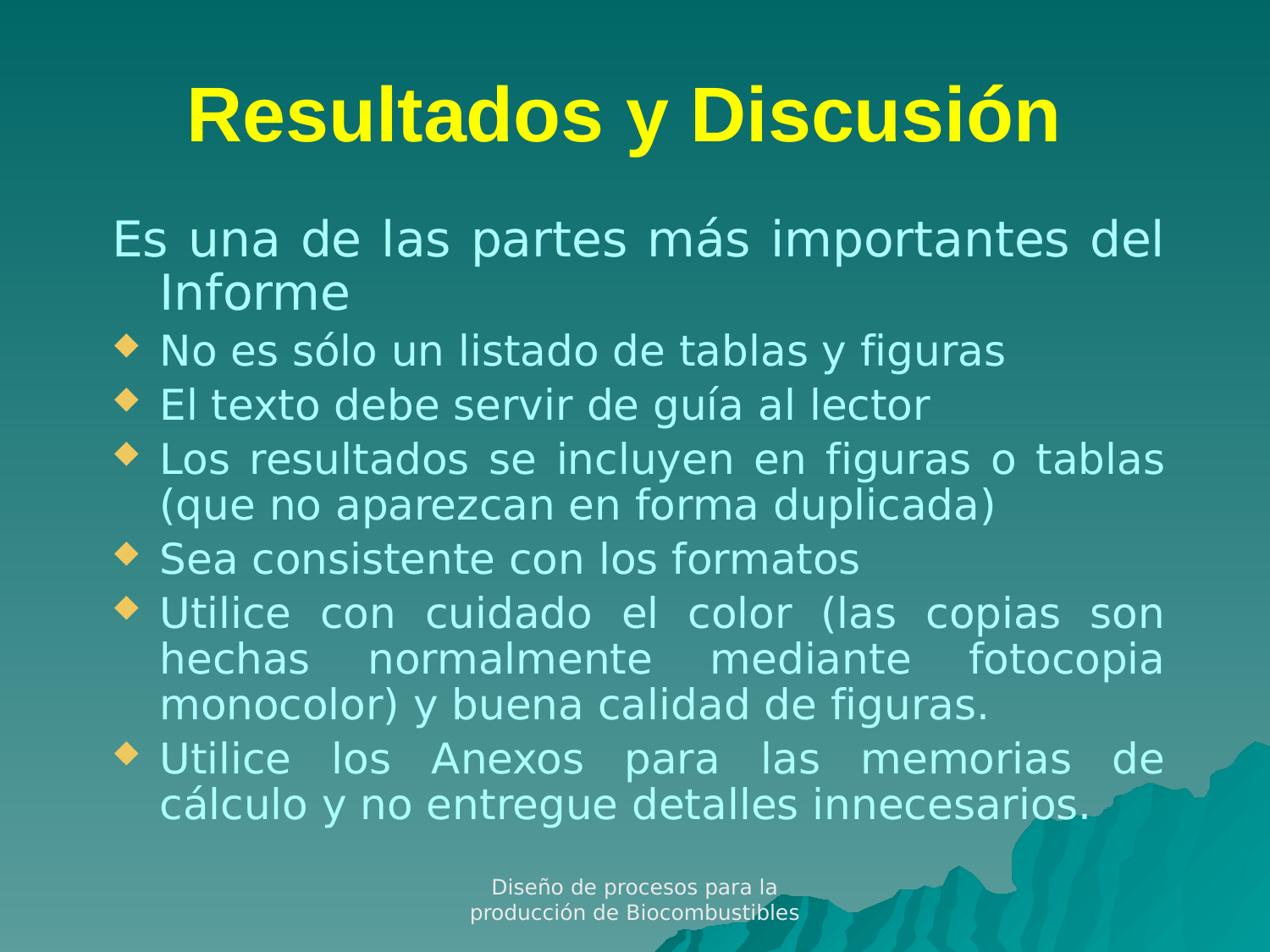

# Resultados y Discusión
Es una de las partes más importantes del Informe
No es sólo un listado de tablas y figuras
El texto debe servir de guía al lector
Los resultados se incluyen en figuras o tablas (que no aparezcan en forma duplicada)
Sea consistente con los formatos
Utilice con cuidado el color (las copias son hechas normalmente mediante fotocopia monocolor) y buena calidad de figuras.
Utilice los Anexos para las memorias de cálculo y no entregue detalles innecesarios.
Diseño de procesos para la producción de Biocombustibles